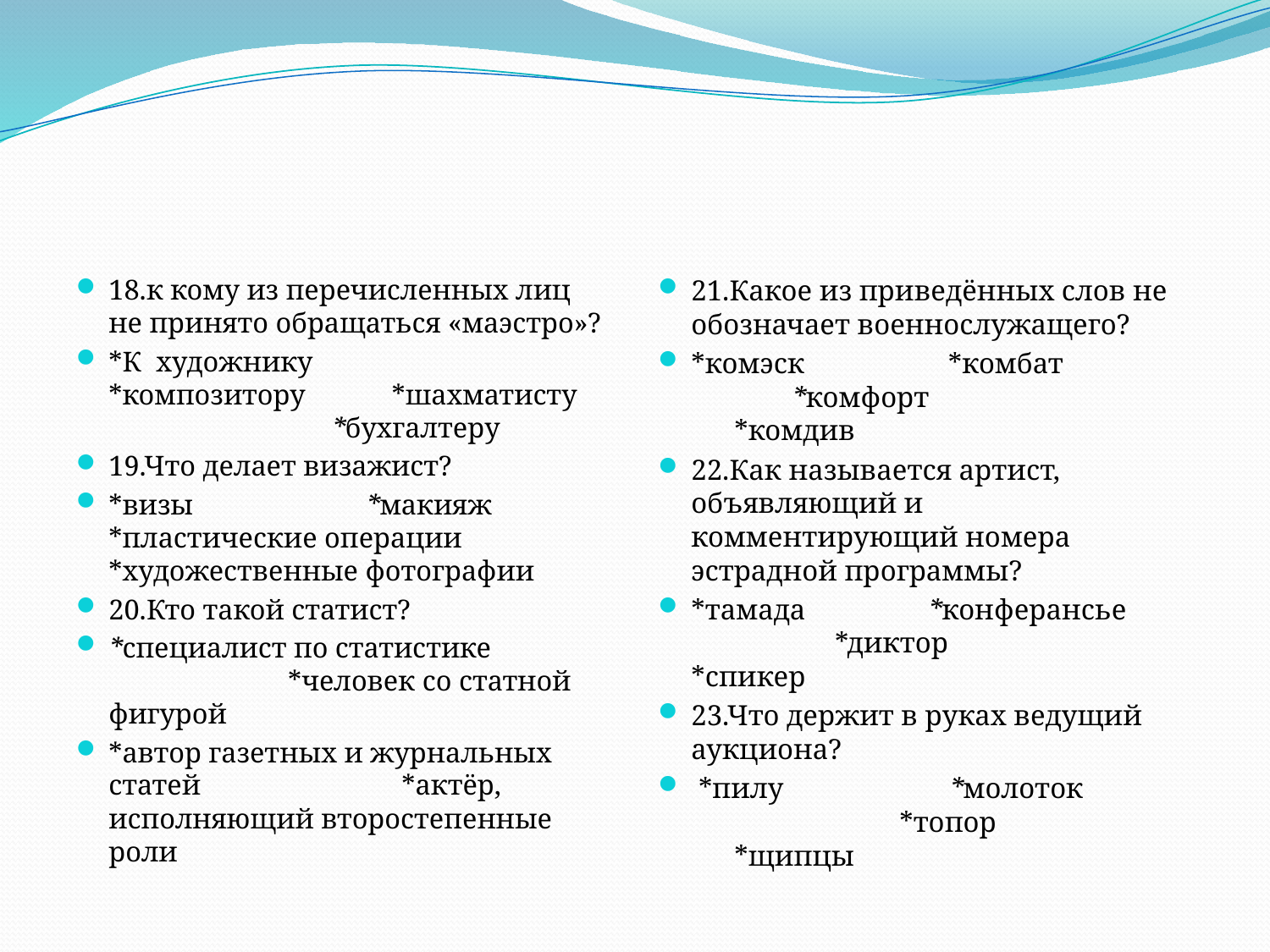

18.к кому из перечисленных лиц не принято обращаться «маэстро»?
*К  художнику                   *композитору            *шахматисту                                    *бухгалтеру
19.Что делает визажист?
*визы                        *макияж        *пластические операции               *художественные фотографии
20.Кто такой статист?
*специалист по статистике                                          *человек со статной фигурой
*автор газетных и журнальных статей                            *актёр, исполняющий второстепенные роли

21.Какое из приведённых слов не обозначает военнослужащего?
*комэск                    *комбат                                 *комфорт                                           *комдив
22.Как называется артист, объявляющий и комментирующий номера эстрадной программы?
*тамада                 *конферансье                              *диктор                              *спикер
23.Что держит в руках ведущий аукциона?
 *пилу                       *молоток                                             *топор                                  *щипцы